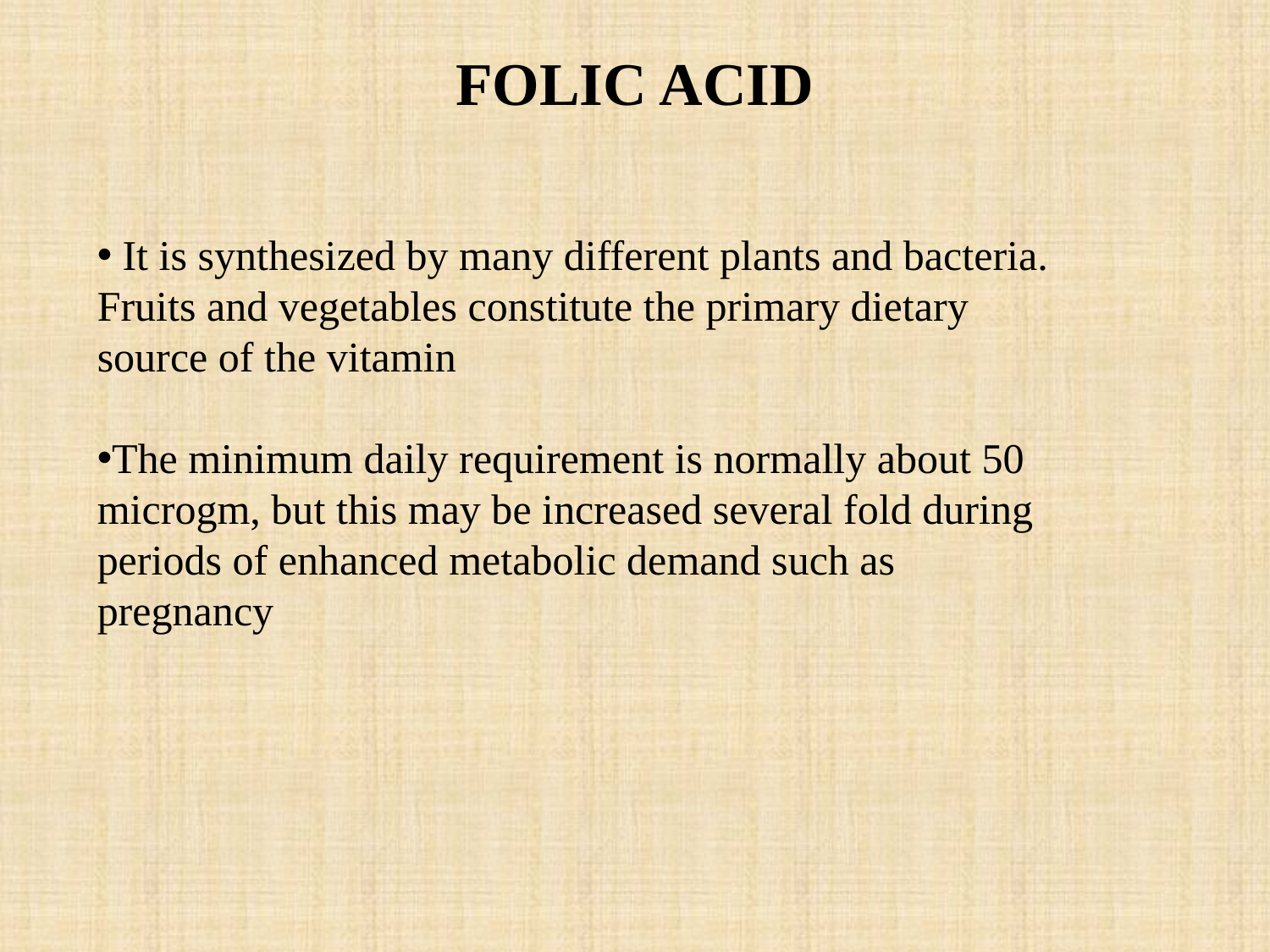

# FOLIC ACID

 It is synthesized by many different plants and bacteria. Fruits and vegetables constitute the primary dietary source of the vitamin

The minimum daily requirement is normally about 50 microgm, but this may be increased several fold during periods of enhanced metabolic demand such as pregnancy